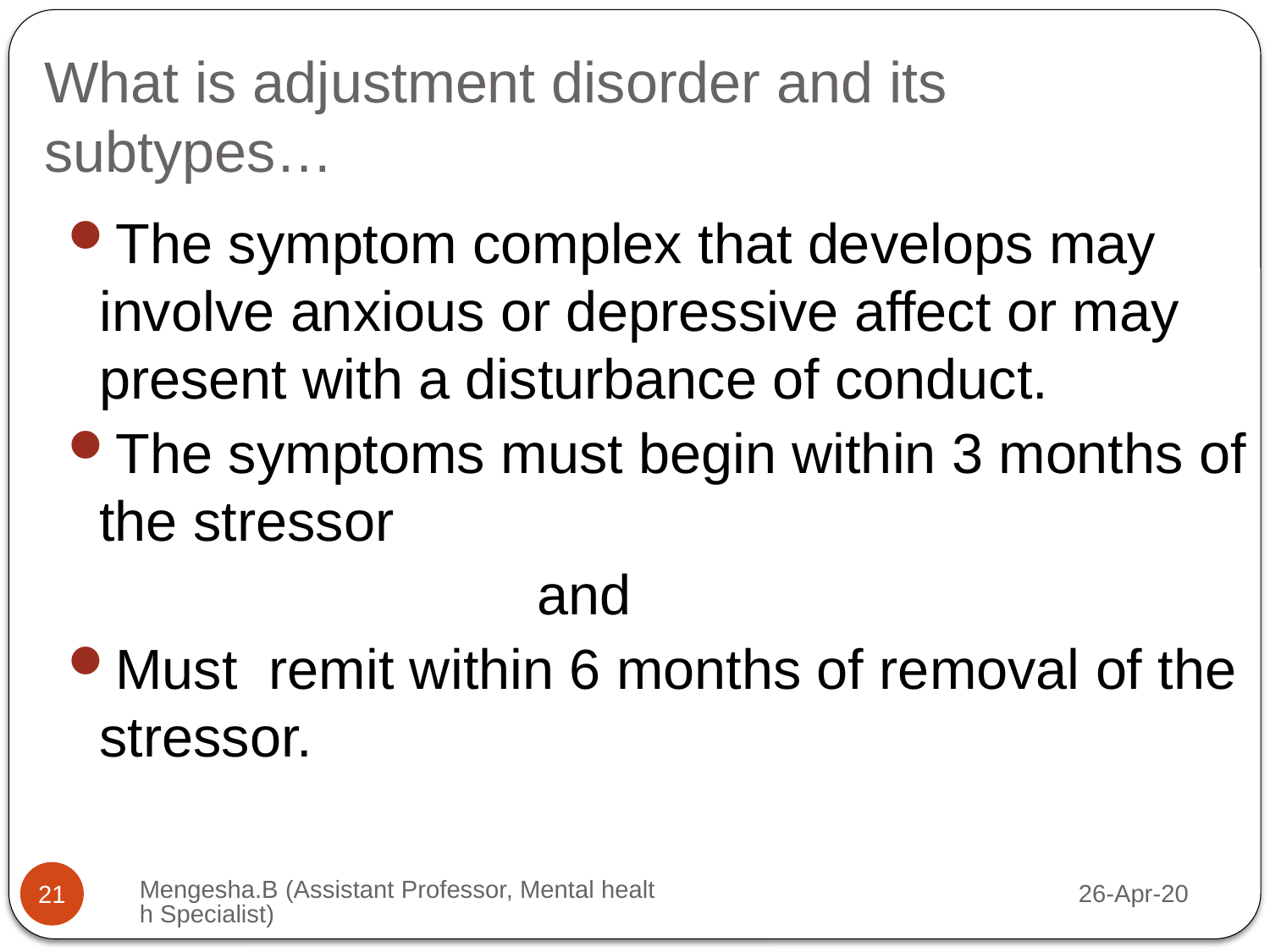

# What is adjustment disorder and its subtypes…
The symptom complex that develops may involve anxious or depressive affect or may present with a disturbance of conduct.
The symptoms must begin within 3 months of the stressor
                              and
Must  remit within 6 months of removal of the stressor.

Mengesha.B (Assistant Professor, Mental health Specialist)
26-Apr-20
21